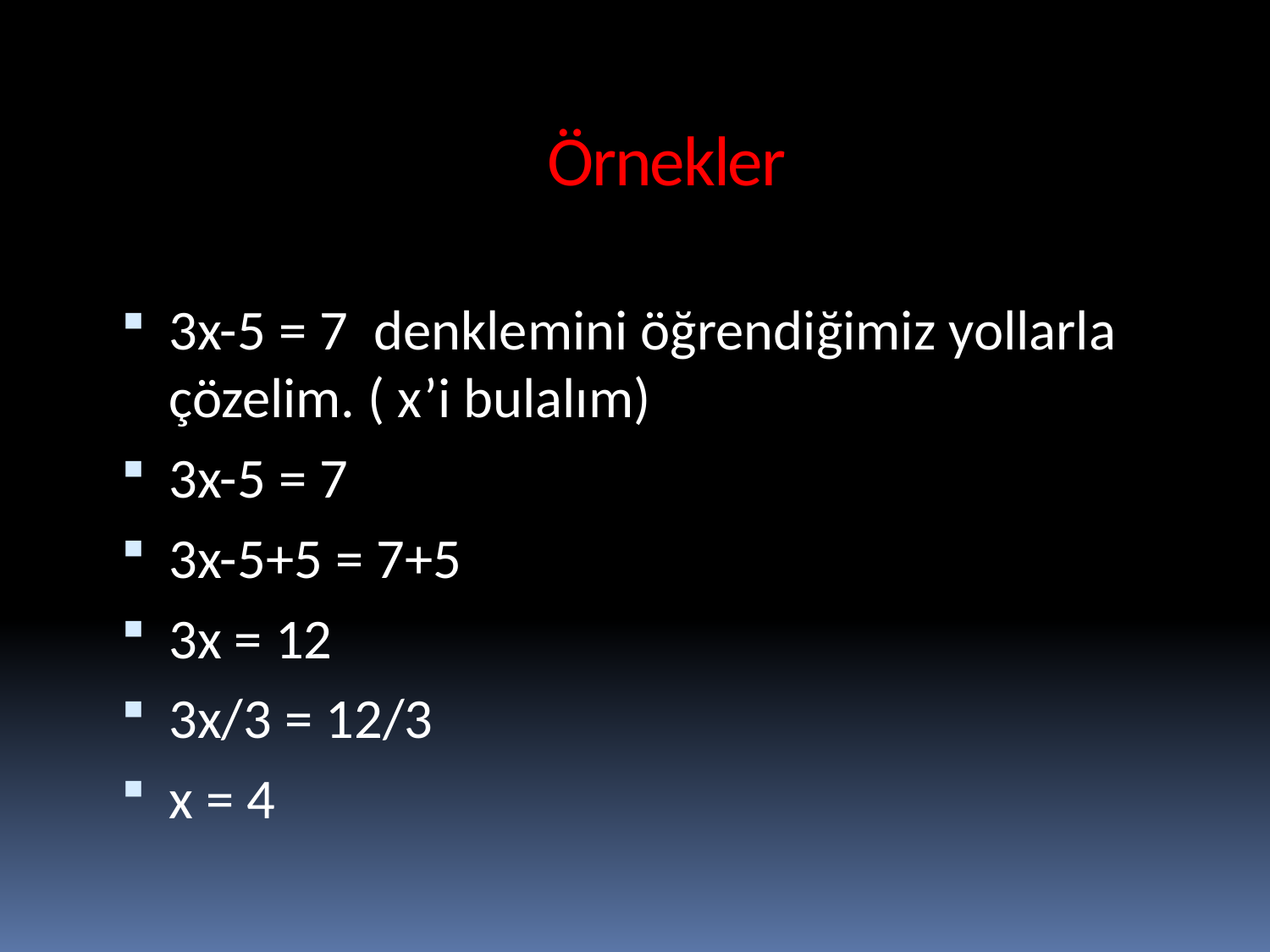

# Örnekler
3x-5 = 7  denklemini öğrendiğimiz yollarla çözelim. ( x’i bulalım)
3x-5 = 7
3x-5+5 = 7+5
3x = 12
3x/3 = 12/3
x = 4